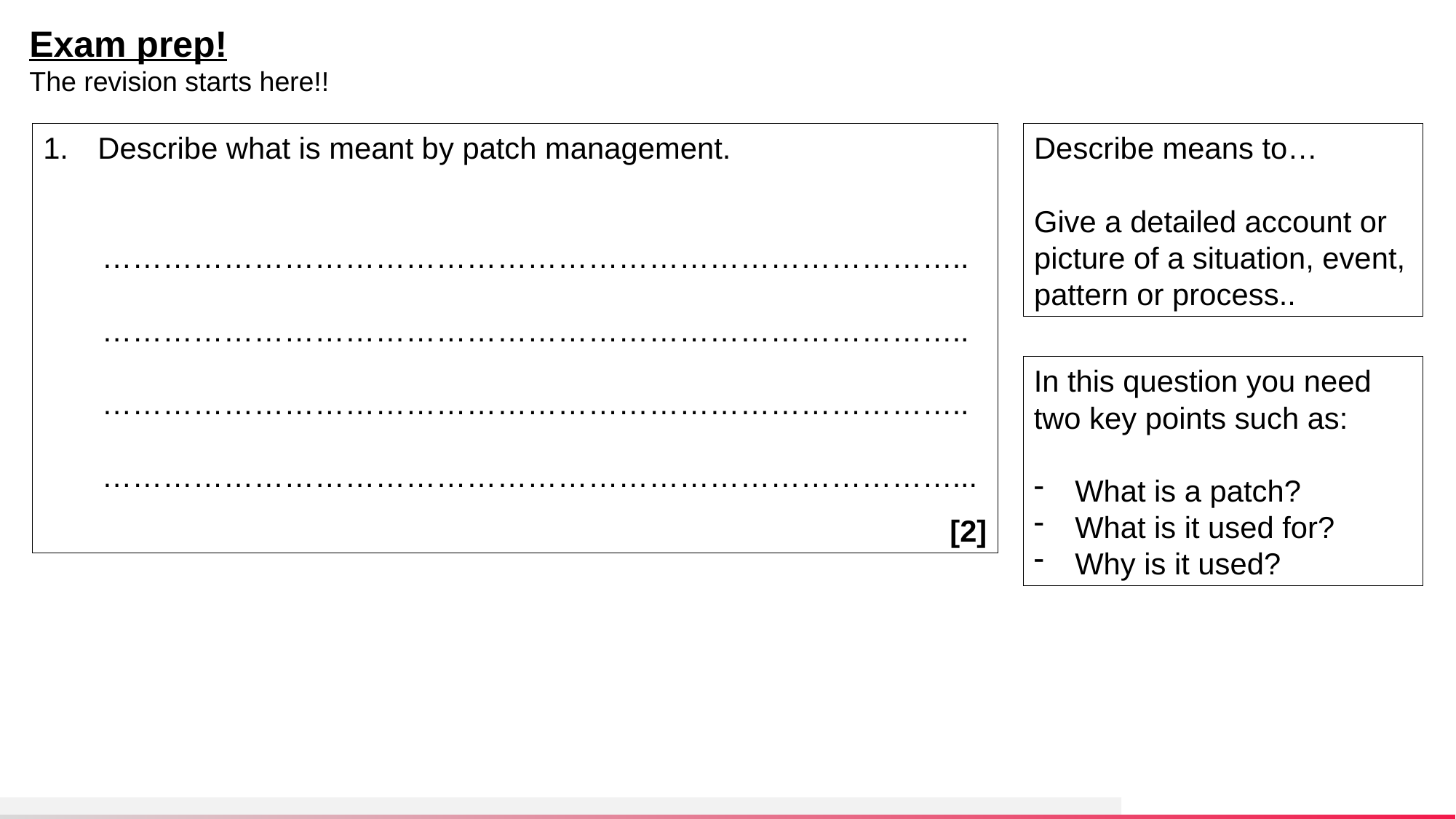

Exam prep!
The revision starts here!!
Describe what is meant by patch management.

       …………………………………………………………………………..
       …………………………………………………………………………..
       …………………………………………………………………………..
       …………………………………………………………………………...
              [2]
Describe means to…

Give a detailed account or picture of a situation, event, pattern or process..
In this question you need two key points such as:

What is a patch?
What is it used for?
Why is it used?